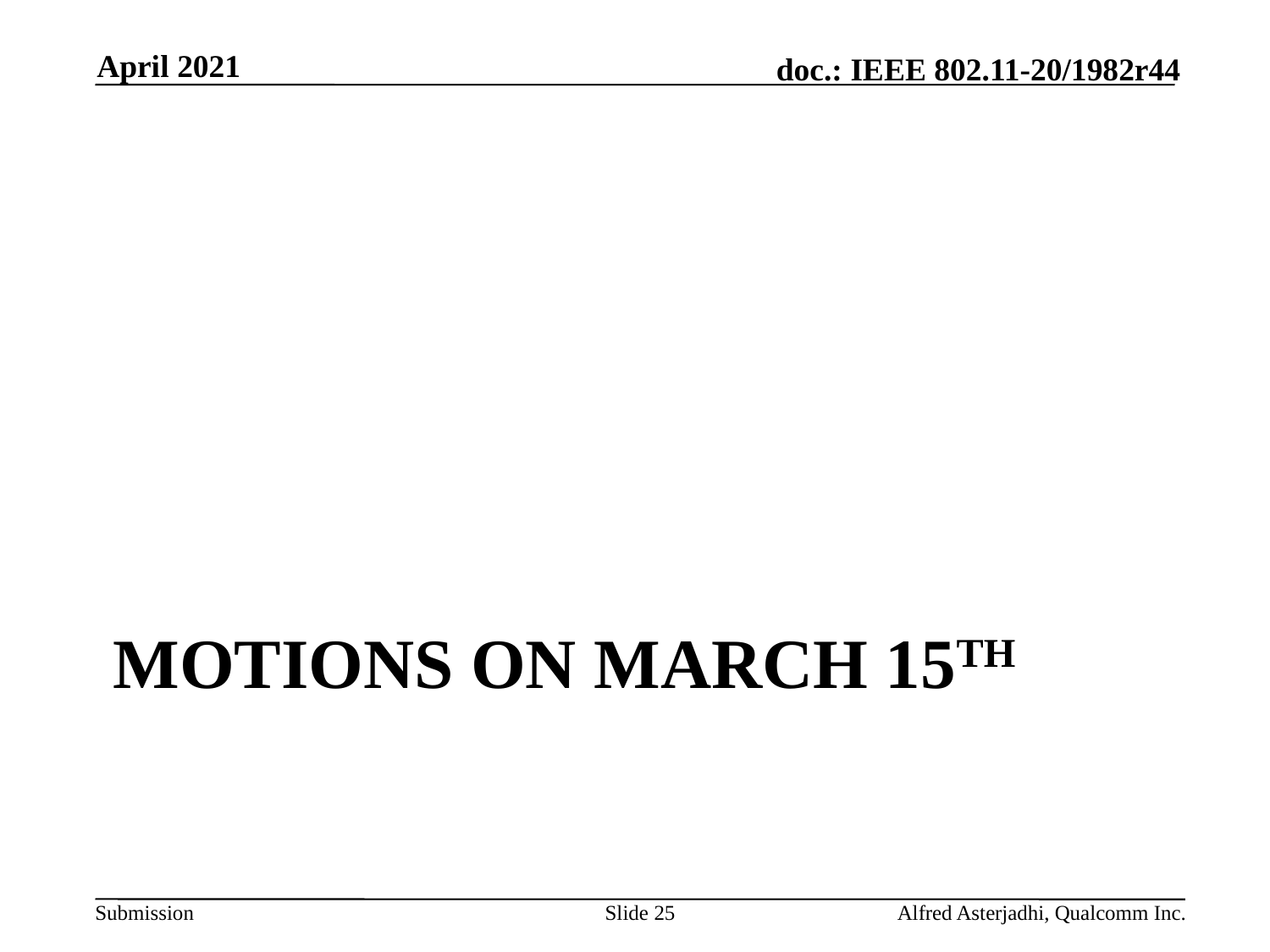

April 2021

# Motions on MARCH 15th
Slide 25
Alfred Asterjadhi, Qualcomm Inc.